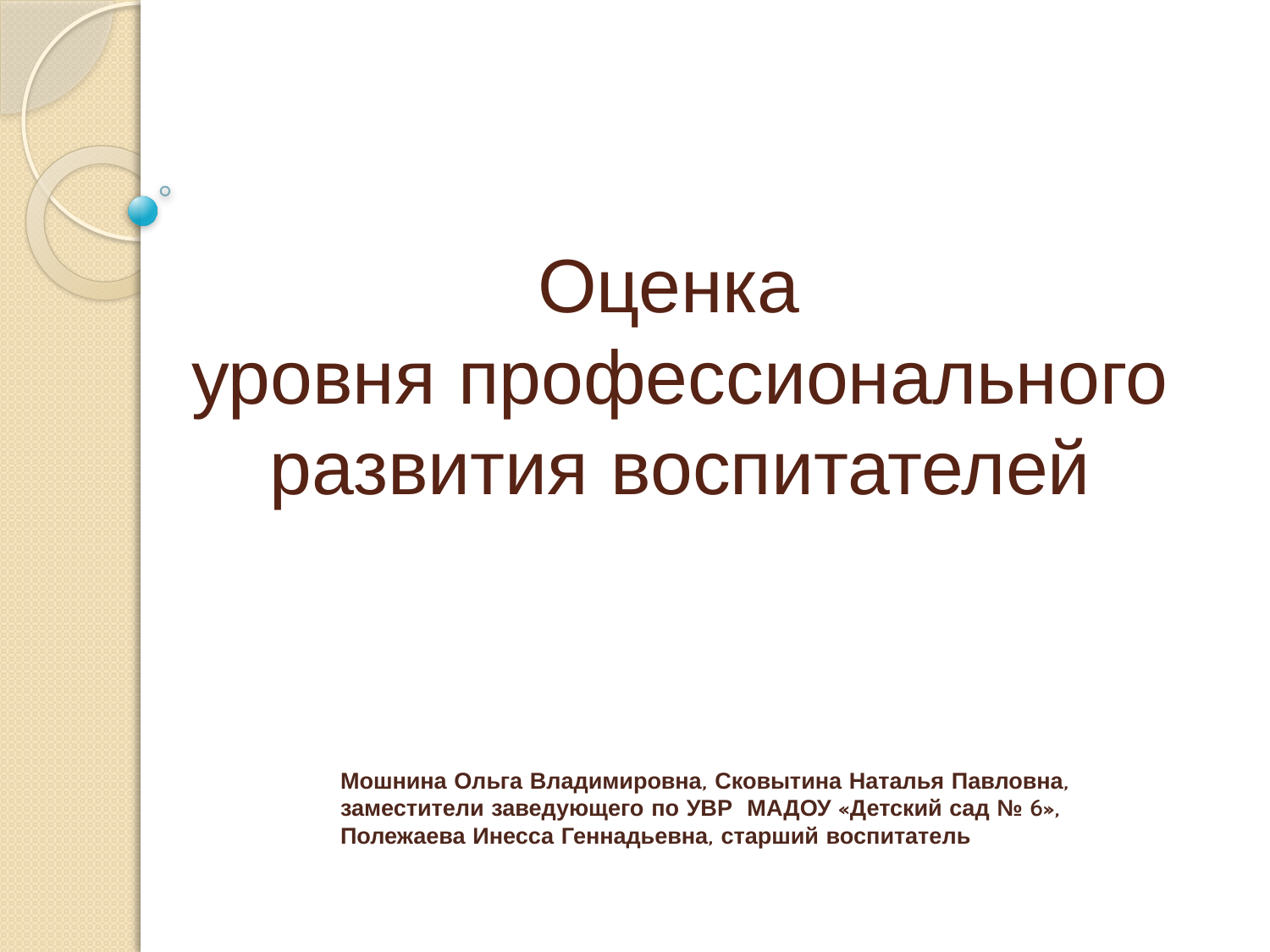

# Оценка уровня профессионального развития воспитателей
Мошнина Ольга Владимировна, Сковытина Наталья Павловна,
заместители заведующего по УВР  МАДОУ «Детский сад № 6»,
Полежаева Инесса Геннадьевна, старший воспитатель